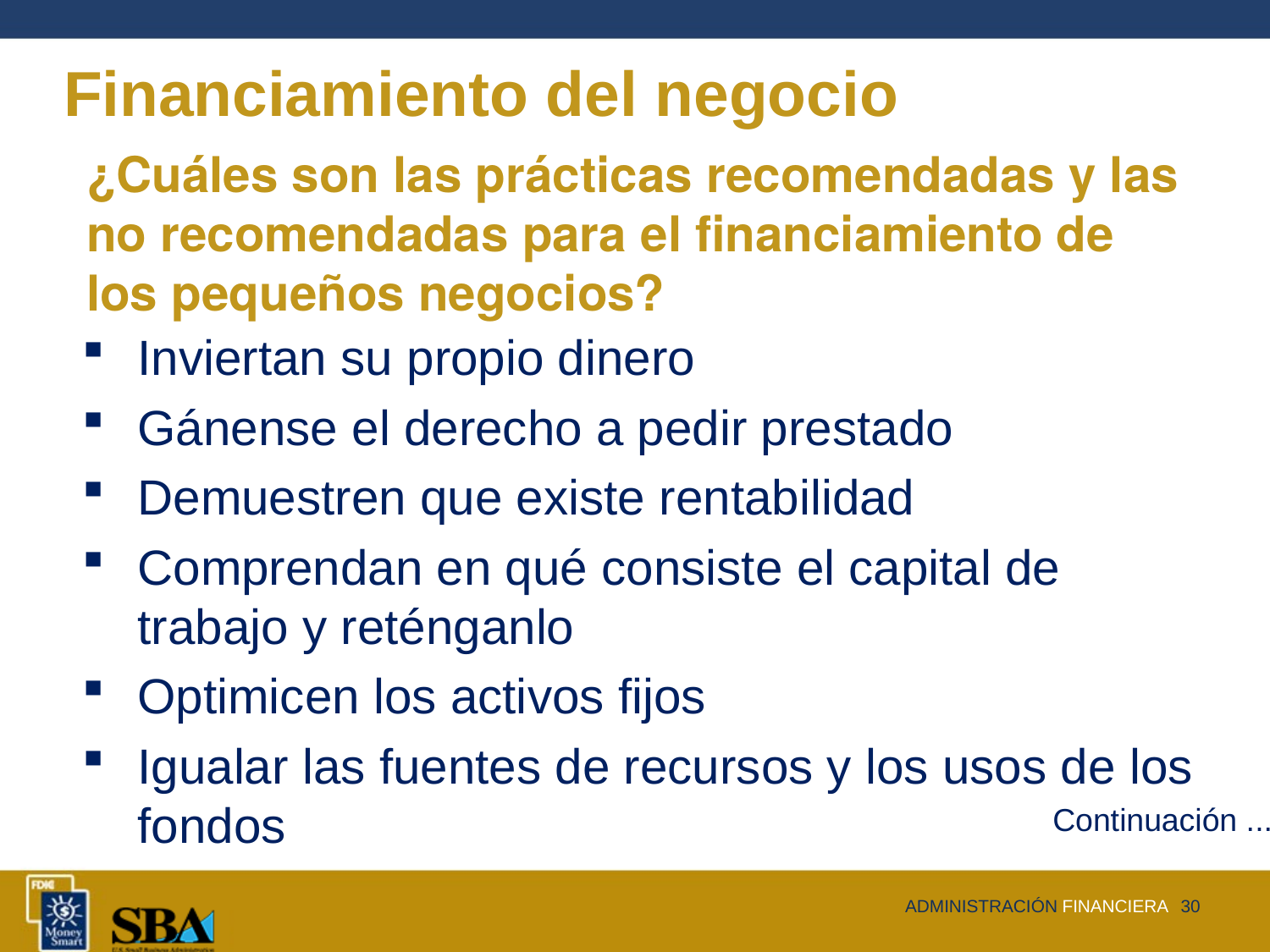

# Financiamiento del negocio
¿Cuáles son las prácticas recomendadas y las no recomendadas para el financiamiento de los pequeños negocios?
Inviertan su propio dinero
Gánense el derecho a pedir prestado
Demuestren que existe rentabilidad
Comprendan en qué consiste el capital de trabajo y reténganlo
Optimicen los activos fijos
Igualar las fuentes de recursos y los usos de los fondos
Continuación ...